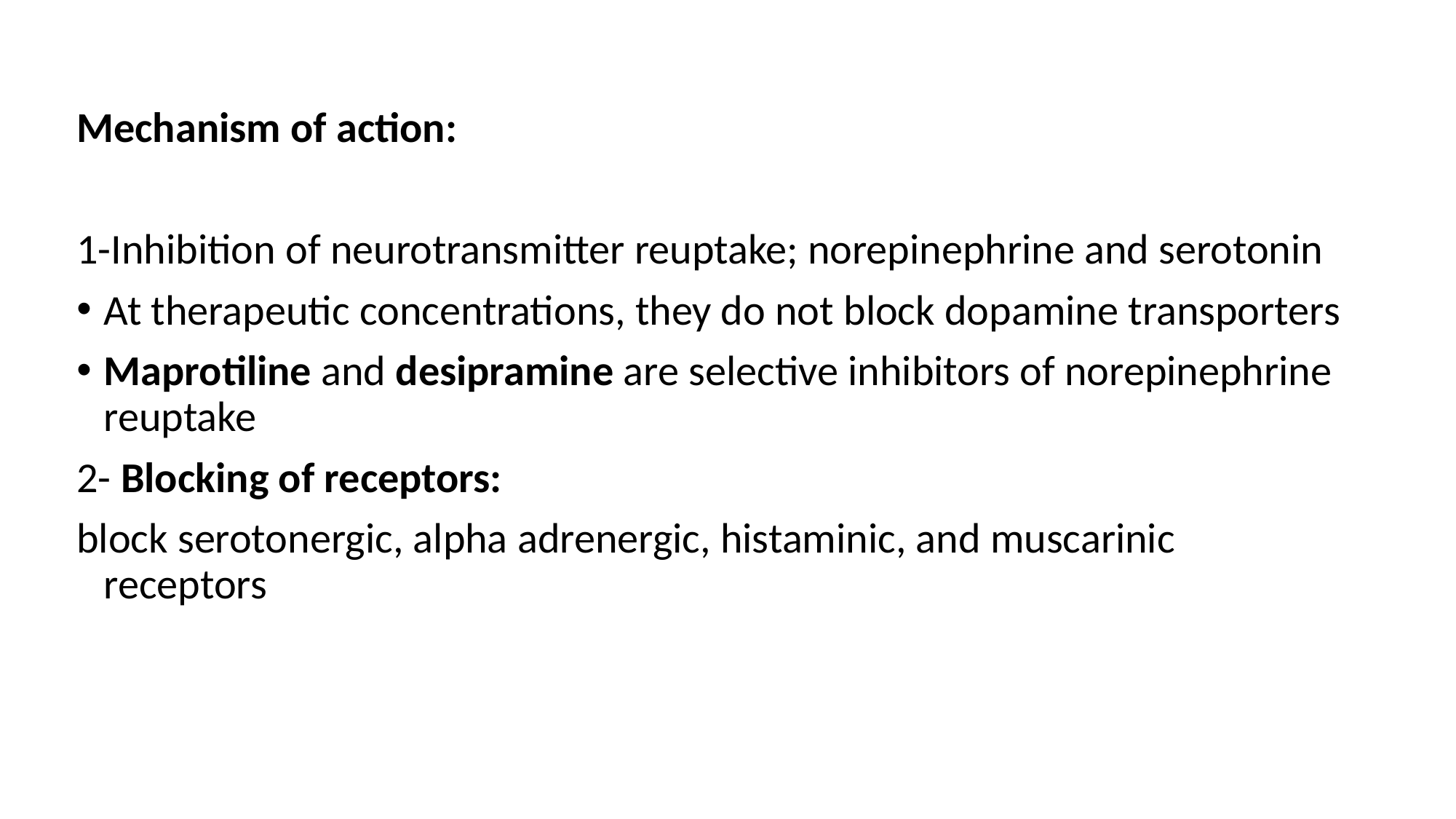

Mechanism of action:

1-Inhibition of neurotransmitter reuptake; norepinephrine and serotonin
At therapeutic concentrations, they do not block dopamine transporters
Maprotiline and desipramine are selective inhibitors of norepinephrine reuptake
2- Blocking of receptors:
block serotonergic, alpha adrenergic, histaminic, and muscarinic receptors